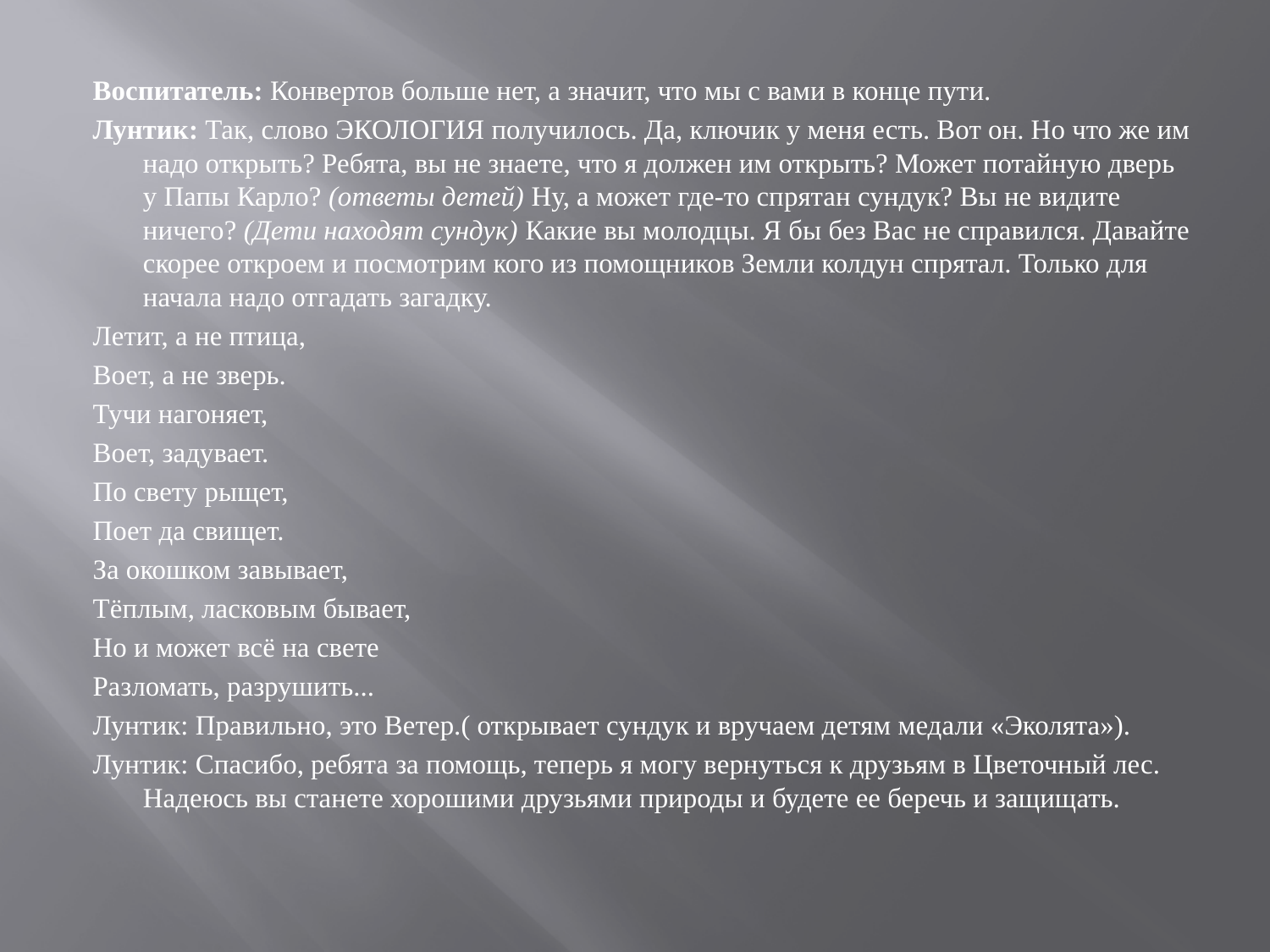

Воспитатель: Конвертов больше нет, а значит, что мы с вами в конце пути.
Лунтик: Так, слово ЭКОЛОГИЯ получилось. Да, ключик у меня есть. Вот он. Но что же им надо открыть? Ребята, вы не знаете, что я должен им открыть? Может потайную дверь у Папы Карло? (ответы детей) Ну, а может где-то спрятан сундук? Вы не видите ничего? (Дети находят сундук) Какие вы молодцы. Я бы без Вас не справился. Давайте скорее откроем и посмотрим кого из помощников Земли колдун спрятал. Только для начала надо отгадать загадку.
Летит, а не птица,
Воет, а не зверь.
Тучи нагоняет,
Воет, задувает.
По свету рыщет,
Поет да свищет.
За окошком завывает,
Тёплым, ласковым бывает,
Но и может всё на свете
Разломать, разрушить...
Лунтик: Правильно, это Ветер.( открывает сундук и вручаем детям медали «Эколята»).
Лунтик: Спасибо, ребята за помощь, теперь я могу вернуться к друзьям в Цветочный лес. Надеюсь вы станете хорошими друзьями природы и будете ее беречь и защищать.